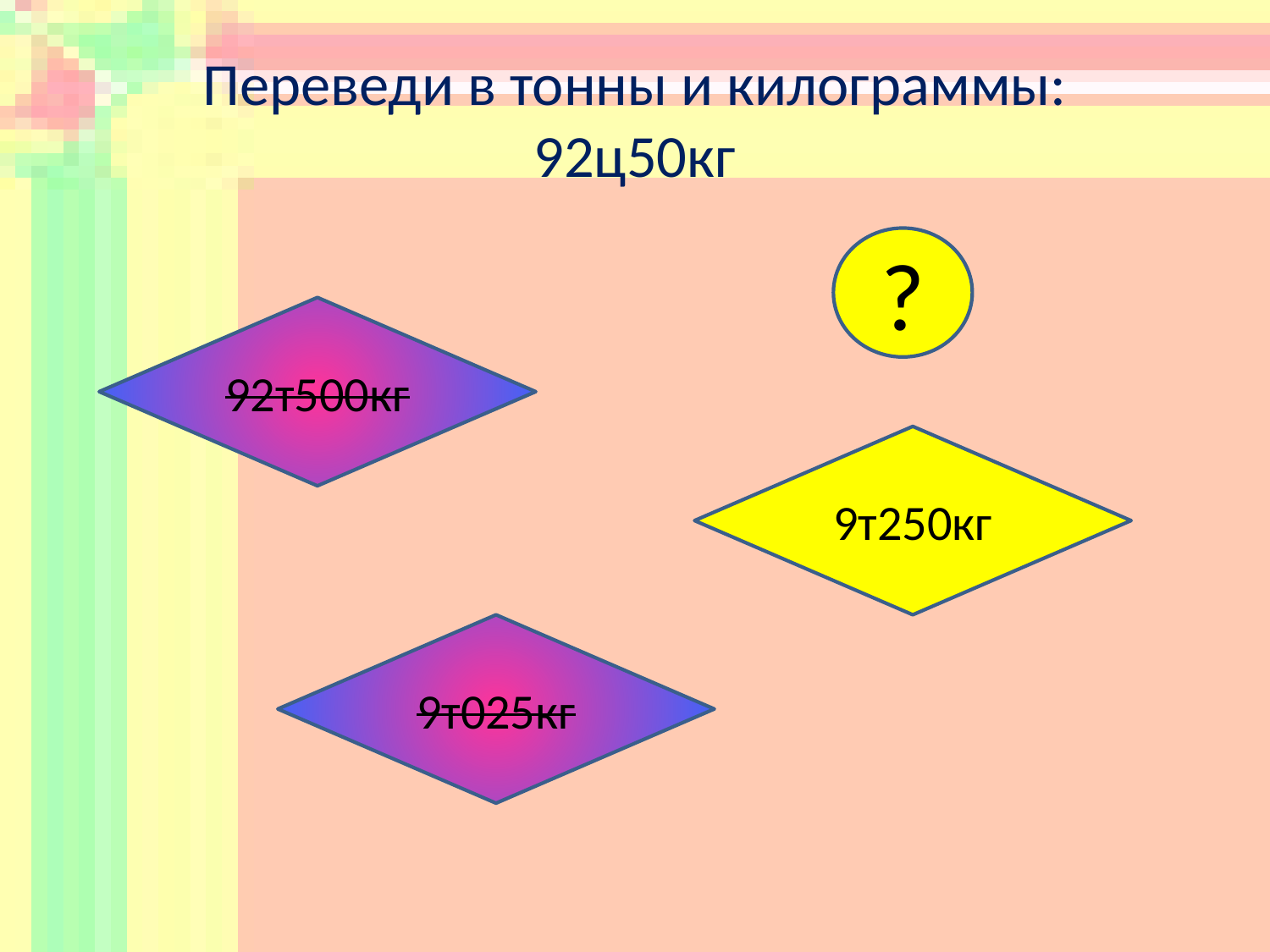

# Переведи в тонны и килограммы: 92ц50кг
?
92т500кг
9т250кг
9т025кг